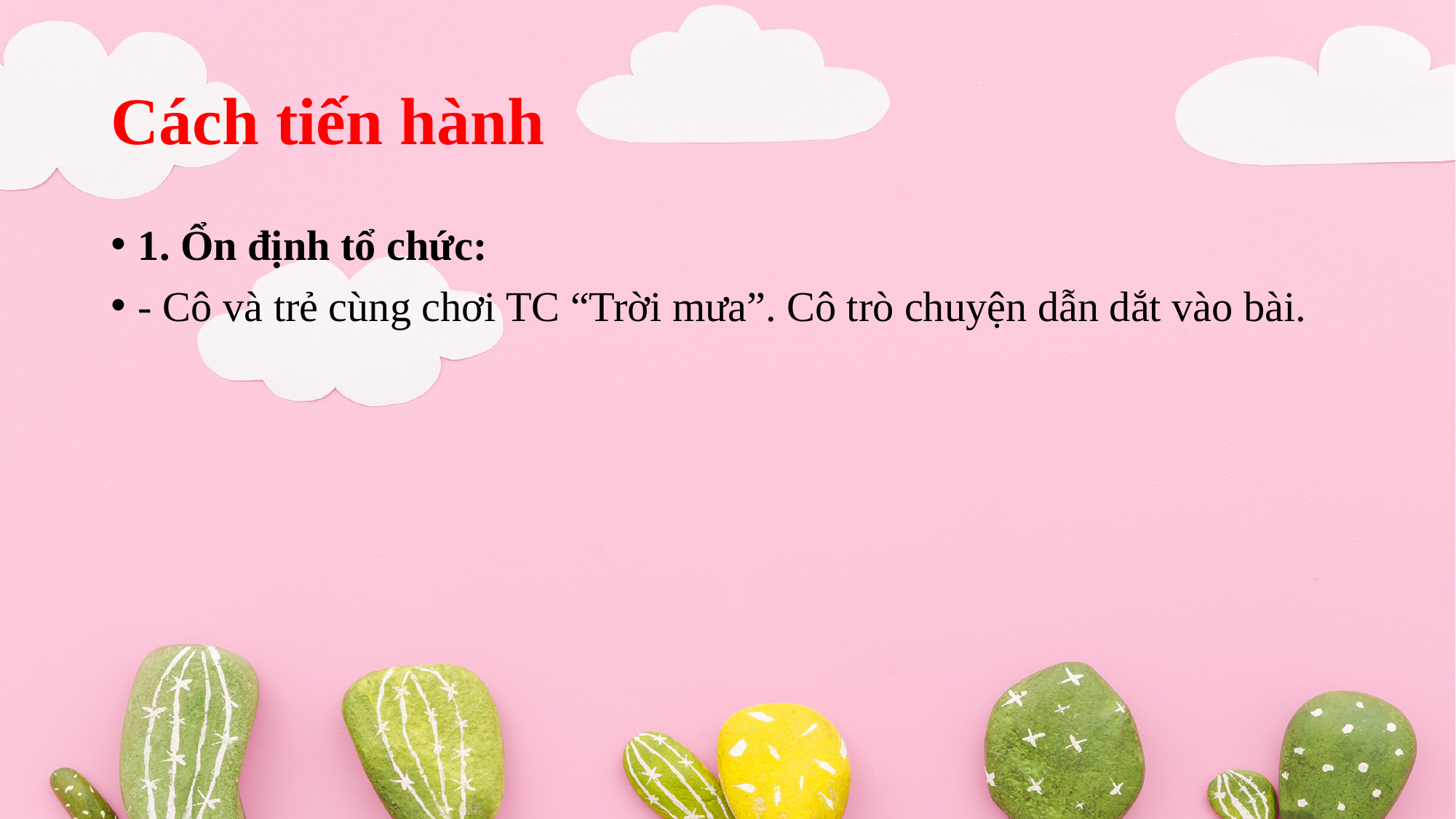

# Cách tiến hành
1. Ổn định tổ chức:
- Cô và trẻ cùng chơi TC “Trời mưa”. Cô trò chuyện dẫn dắt vào bài.